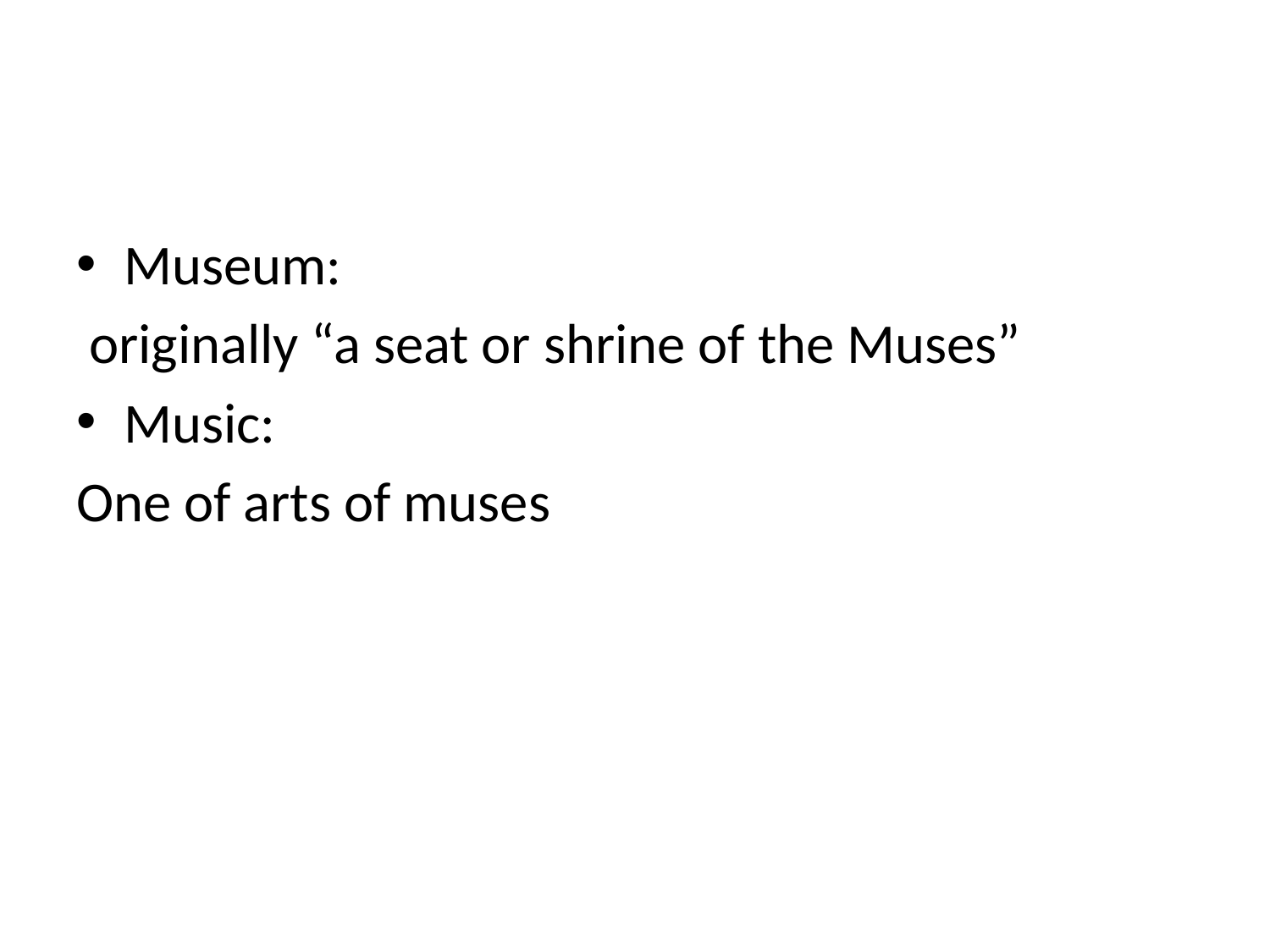

#
Museum:
 originally “a seat or shrine of the Muses”
Music:
One of arts of muses